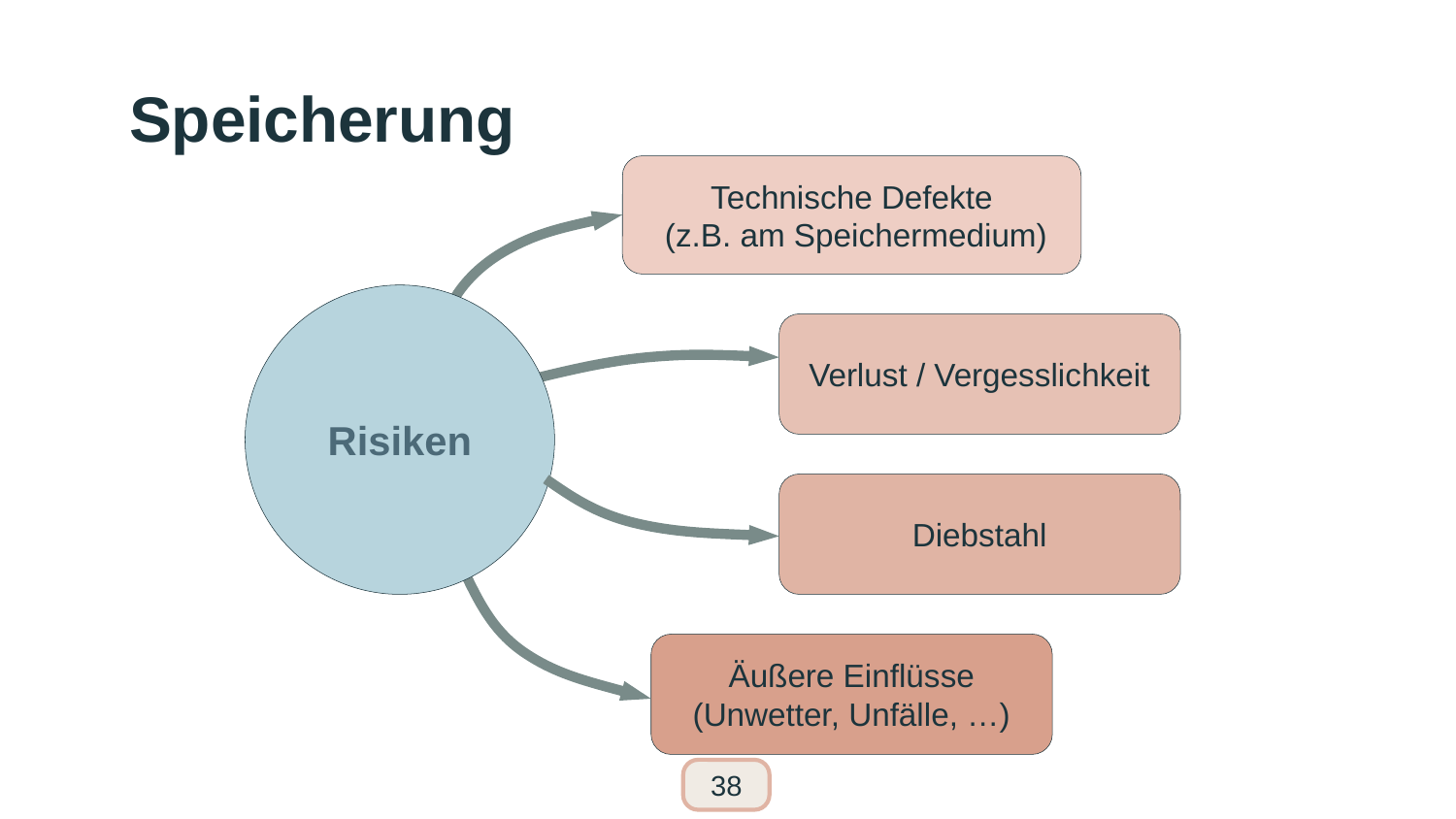

# Speicherung
Technische Defekte
 (z.B. am Speichermedium)

Risiken
Verlust / Vergesslichkeit

Diebstahl

Äußere Einflüsse
(Unwetter, Unfälle, …)